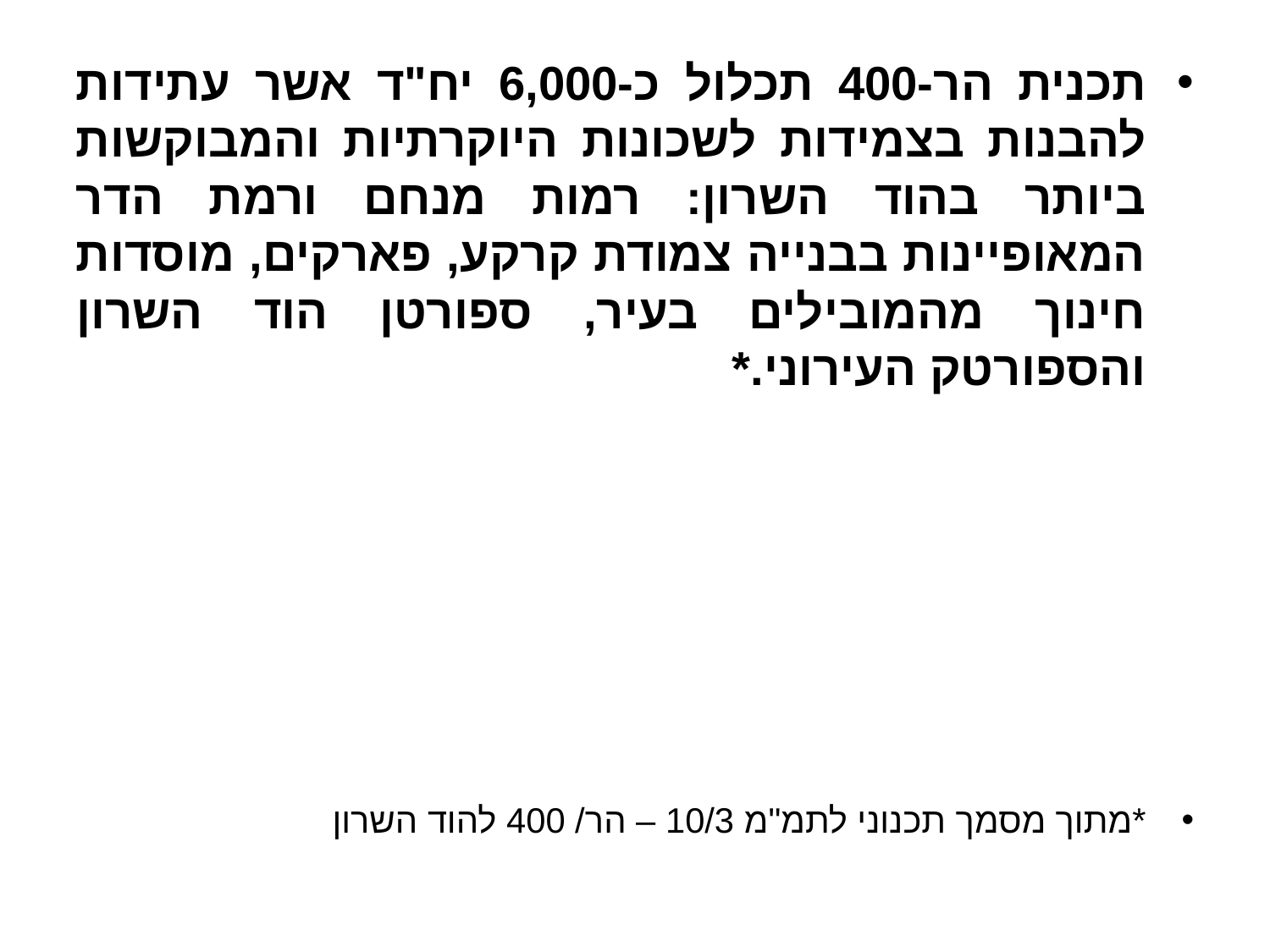

תכנית הר-400 תכלול כ-6,000 יח"ד אשר עתידות להבנות בצמידות לשכונות היוקרתיות והמבוקשות ביותר בהוד השרון: רמות מנחם ורמת הדר המאופיינות בבנייה צמודת קרקע, פארקים, מוסדות חינוך מהמובילים בעיר, ספורטן הוד השרון והספורטק העירוני.*

*מתוך מסמך תכנוני לתמ"מ 10/3 – הר/ 400 להוד השרון